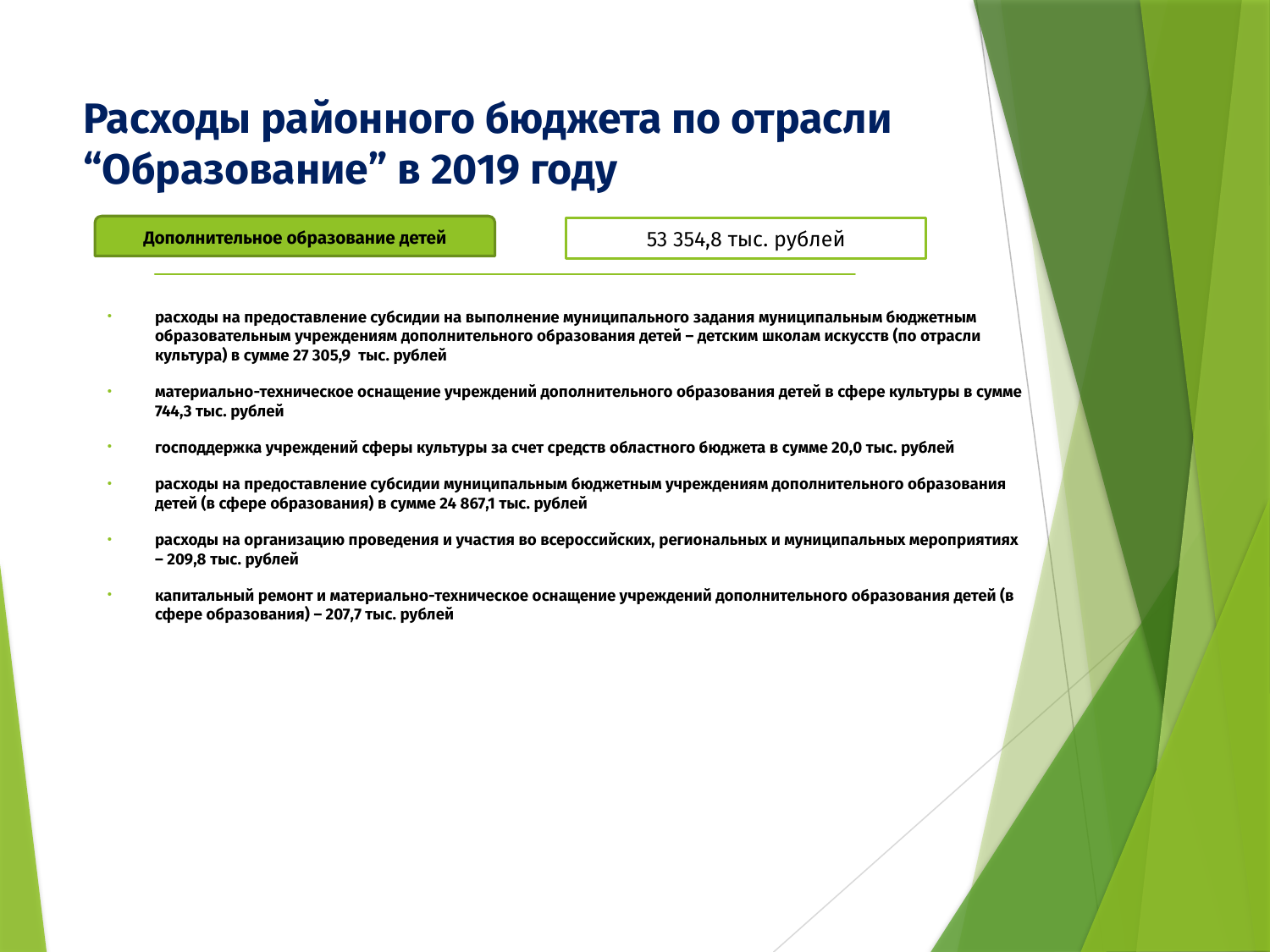

# Расходы районного бюджета по отрасли “Образование” в 2019 году
Дополнительное образование детей
53 354,8 тыс. рублей

расходы на предоставление субсидии на выполнение муниципального задания муниципальным бюджетным образовательным учреждениям дополнительного образования детей – детским школам искусств (по отрасли культура) в сумме 27 305,9  тыс. рублей
материально-техническое оснащение учреждений дополнительного образования детей в сфере культуры в сумме 744,3 тыс. рублей
господдержка учреждений сферы культуры за счет средств областного бюджета в сумме 20,0 тыс. рублей
расходы на предоставление субсидии муниципальным бюджетным учреждениям дополнительного образования детей (в сфере образования) в сумме 24 867,1 тыс. рублей
расходы на организацию проведения и участия во всероссийских, региональных и муниципальных мероприятиях – 209,8 тыс. рублей
капитальный ремонт и материально-техническое оснащение учреждений дополнительного образования детей (в сфере образования) – 207,7 тыс. рублей